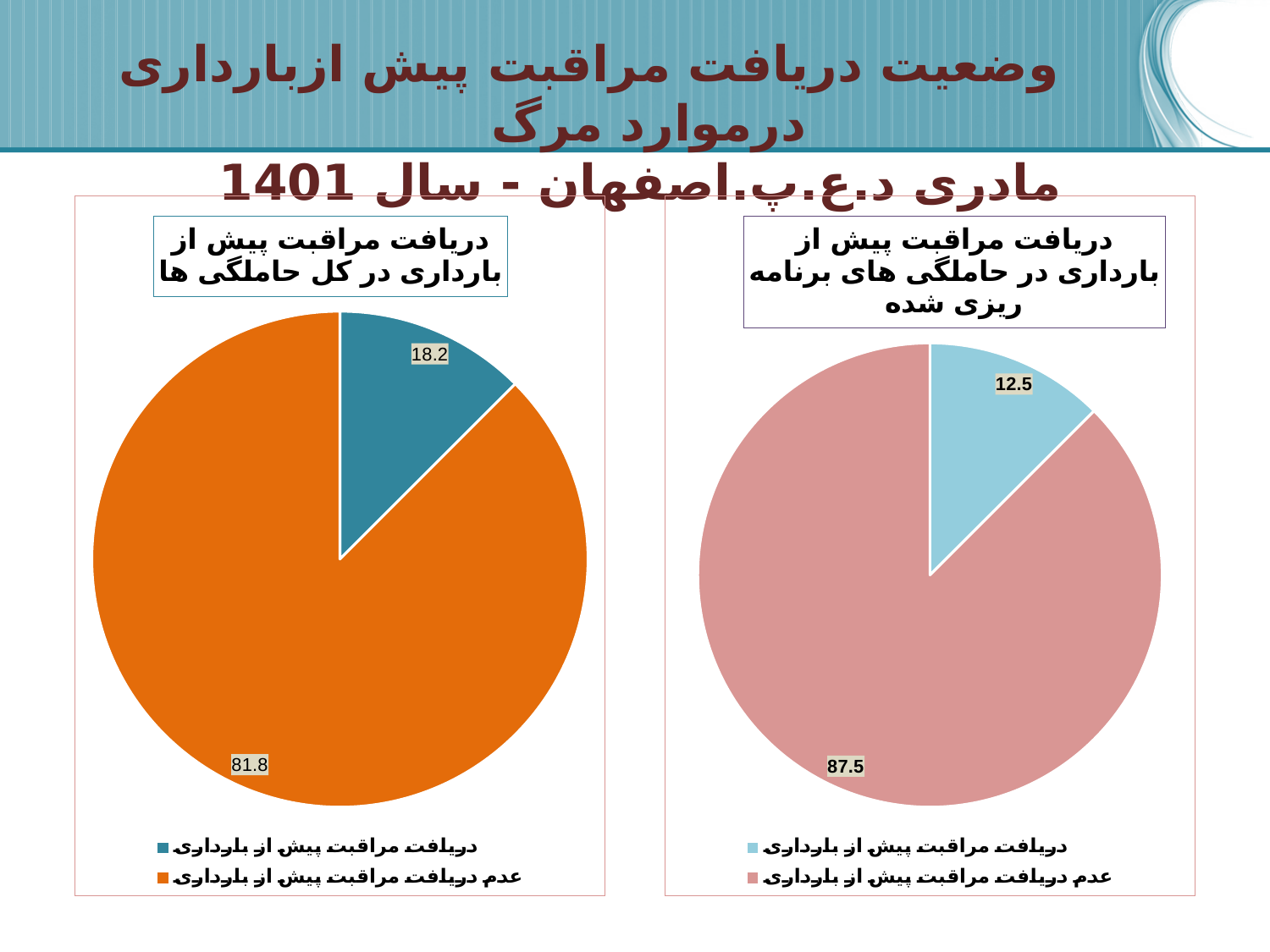

# وضعیت دریافت مراقبت پیش ازبارداری درموارد مرگ مادری د.ع.پ.اصفهان - سال 1401

### Chart: دریافت مراقبت پیش از بارداری در کل حاملگی ها

| Category |  |
|---|---|
| دریافت مراقبت پیش از بارداری | 12.5 |
| عدم دریافت مراقبت پیش از بارداری | 87.5 |

### Chart: دریافت مراقبت پیش از بارداری در حاملگی های برنامه ریزی شده

| Category |  |
|---|---|
| دریافت مراقبت پیش از بارداری | 12.5 |
| عدم دریافت مراقبت پیش از بارداری | 87.5 |